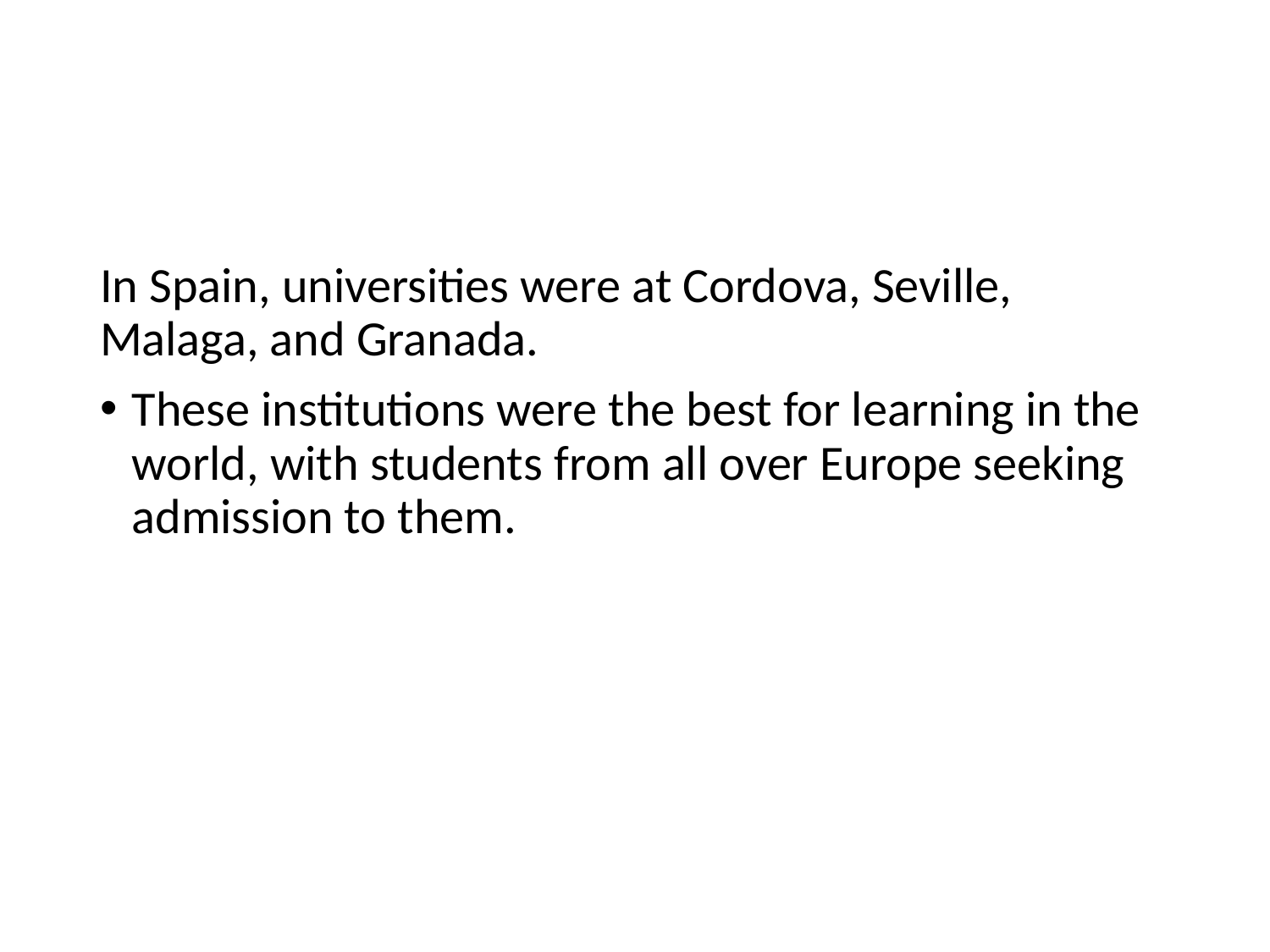

#
In Spain, universities were at Cordova, Seville, Malaga, and Granada.
These institutions were the best for learning in the world, with students from all over Europe seeking admission to them.